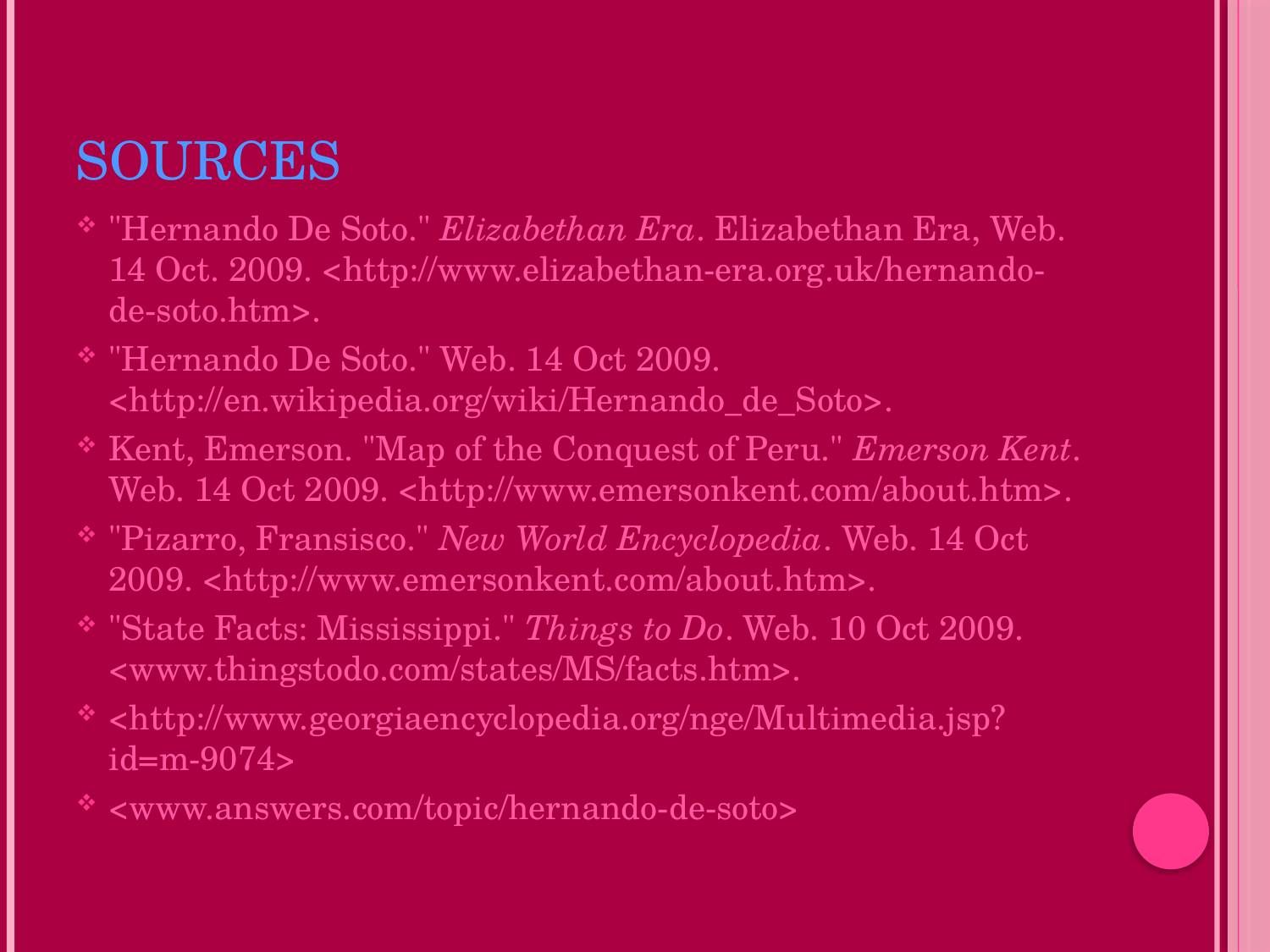

# Sources
"Hernando De Soto." Elizabethan Era. Elizabethan Era, Web. 14 Oct. 2009. <http://www.elizabethan-era.org.uk/hernando-de-soto.htm>.
"Hernando De Soto." Web. 14 Oct 2009. <http://en.wikipedia.org/wiki/Hernando_de_Soto>.
Kent, Emerson. "Map of the Conquest of Peru." Emerson Kent. Web. 14 Oct 2009. <http://www.emersonkent.com/about.htm>.
"Pizarro, Fransisco." New World Encyclopedia. Web. 14 Oct 2009. <http://www.emersonkent.com/about.htm>.
"State Facts: Mississippi." Things to Do. Web. 10 Oct 2009. <www.thingstodo.com/states/MS/facts.htm>.
<http://www.georgiaencyclopedia.org/nge/Multimedia.jsp?id=m-9074>
<www.answers.com/topic/hernando-de-soto>